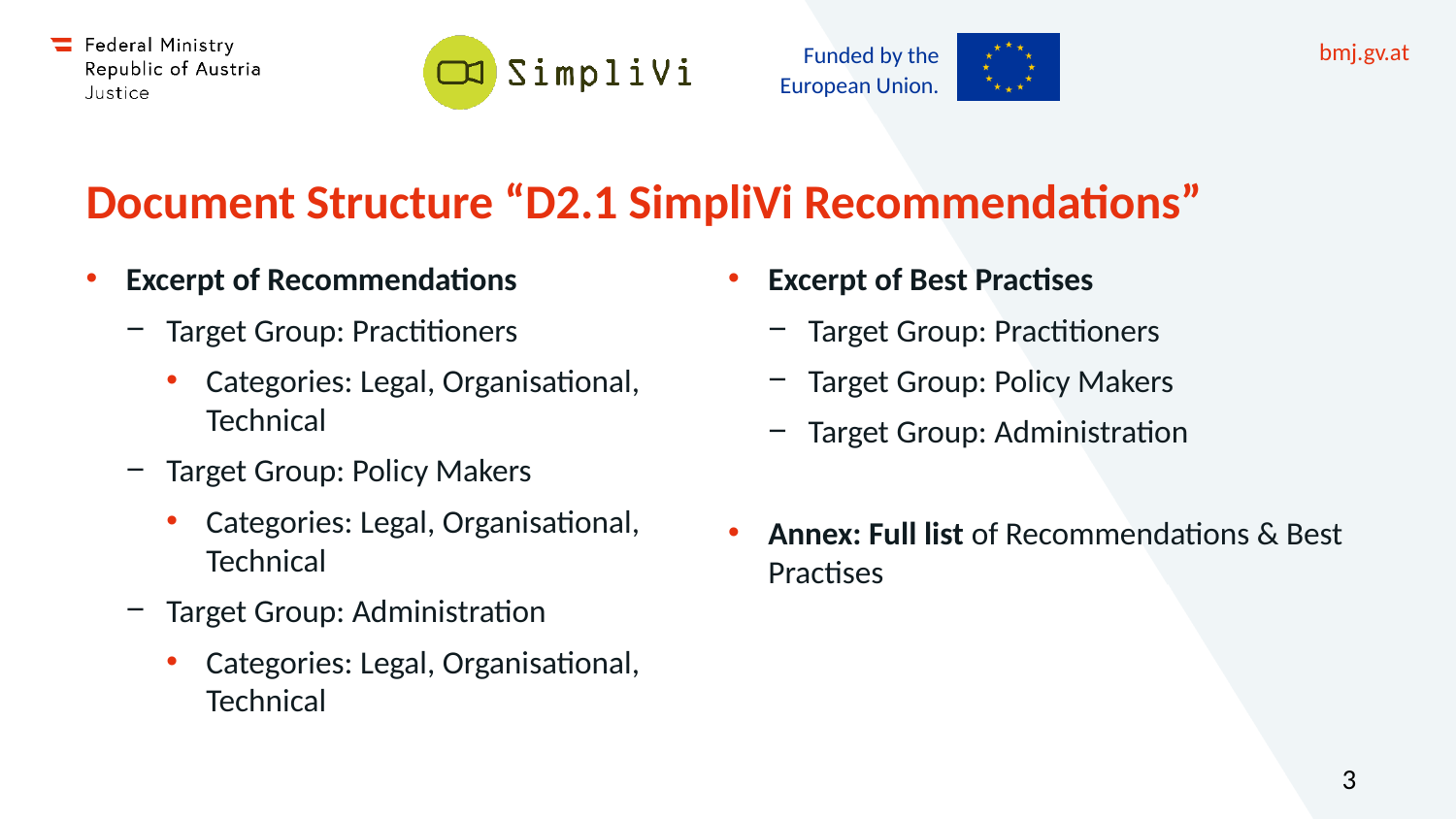

# Document Structure “D2.1 SimpliVi Recommendations”
Excerpt of Recommendations
Target Group: Practitioners
Categories: Legal, Organisational, Technical
Target Group: Policy Makers
Categories: Legal, Organisational, Technical
Target Group: Administration
Categories: Legal, Organisational, Technical
Excerpt of Best Practises
Target Group: Practitioners
Target Group: Policy Makers
Target Group: Administration

Annex: Full list of Recommendations & Best Practises
3